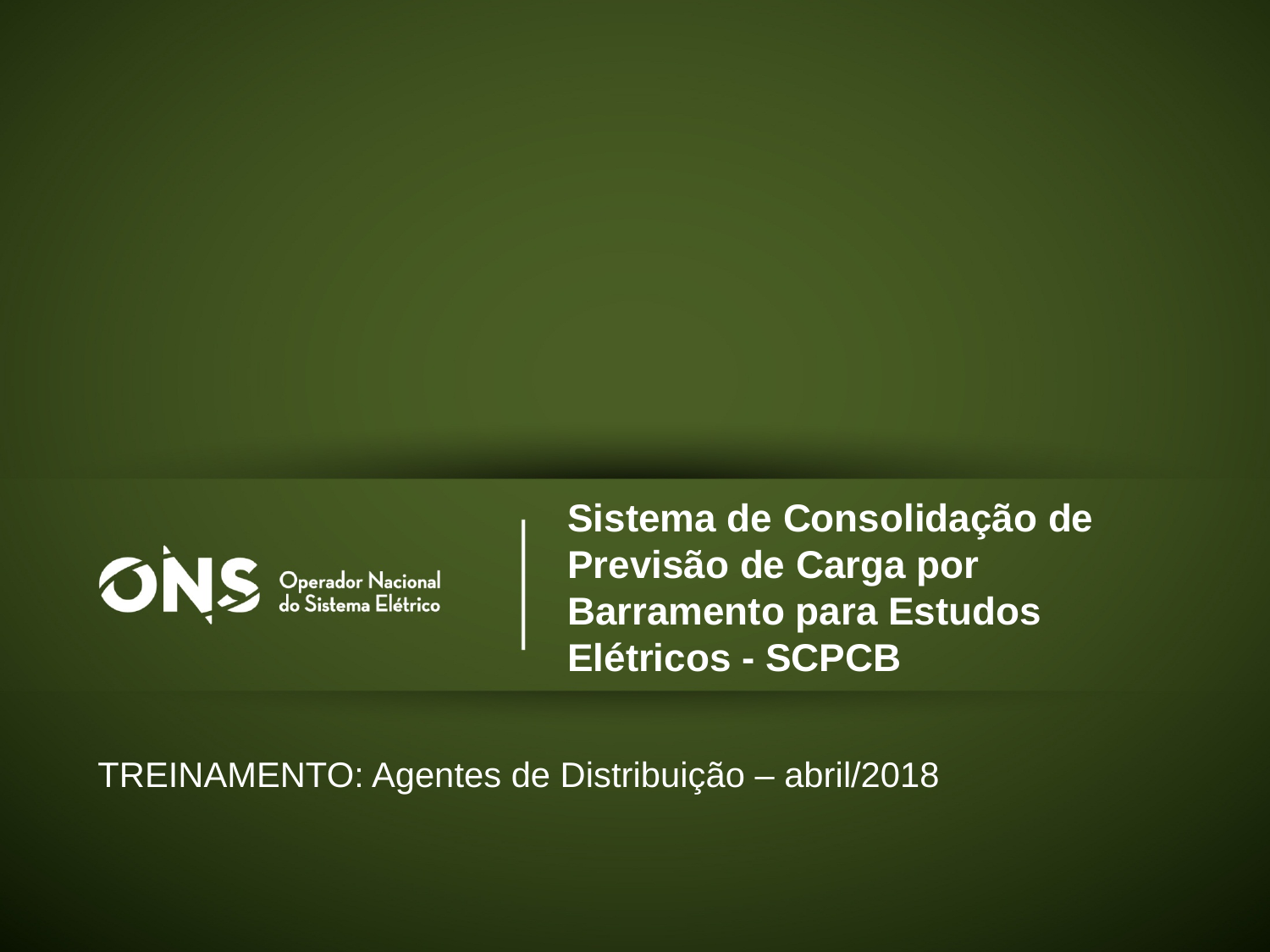

# Sistema de Consolidação de Previsão de Carga por Barramento para Estudos Elétricos - SCPCB
TREINAMENTO: Agentes de Distribuição – abril/2018